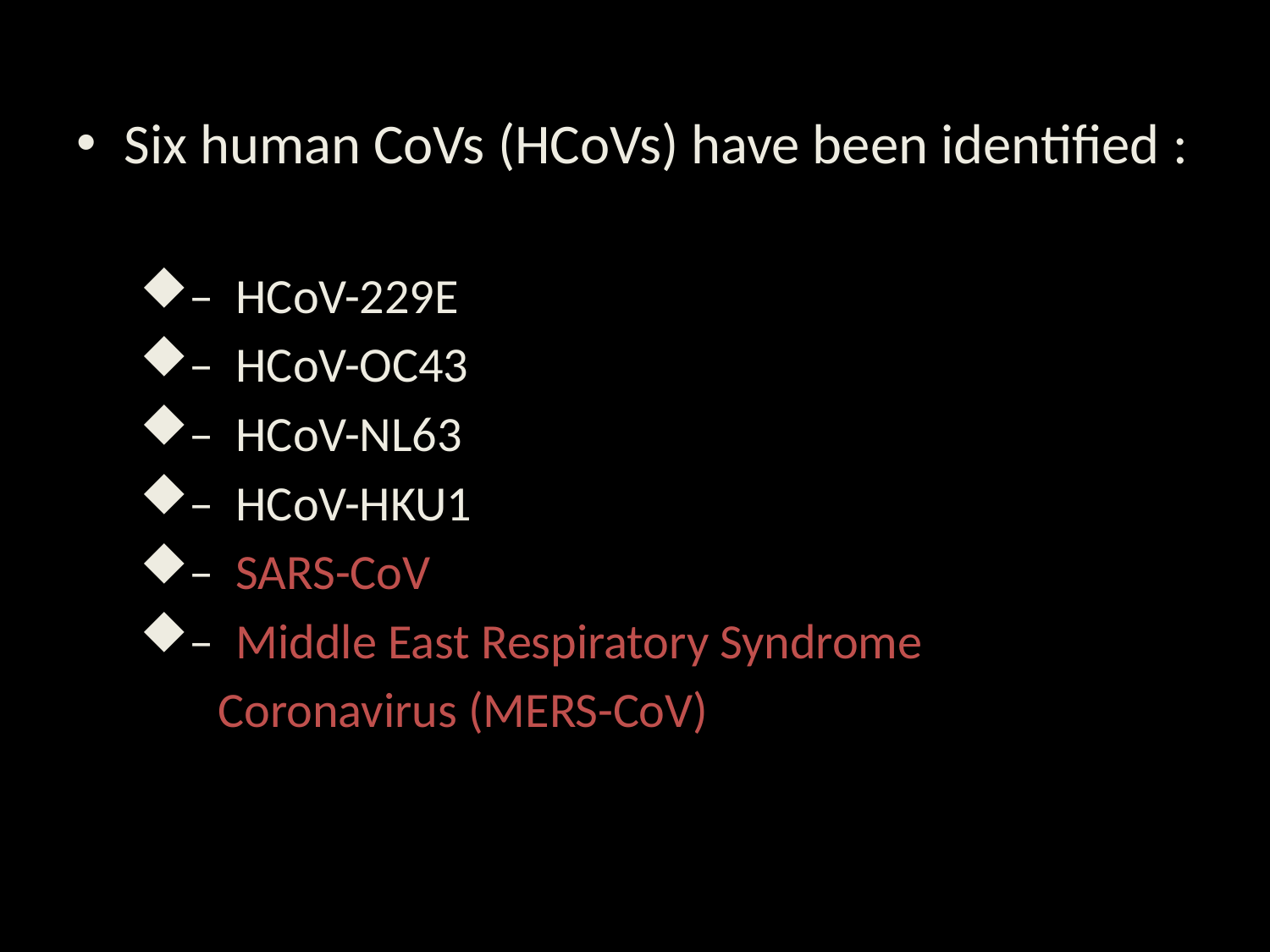

Six human CoVs (HCoVs) have been identified :

–  HCoV-229E
–  HCoV-OC43
–  HCoV-NL63
–  HCoV-HKU1
–  SARS-CoV
–  Middle East Respiratory Syndrome
       Coronavirus (MERS-CoV)